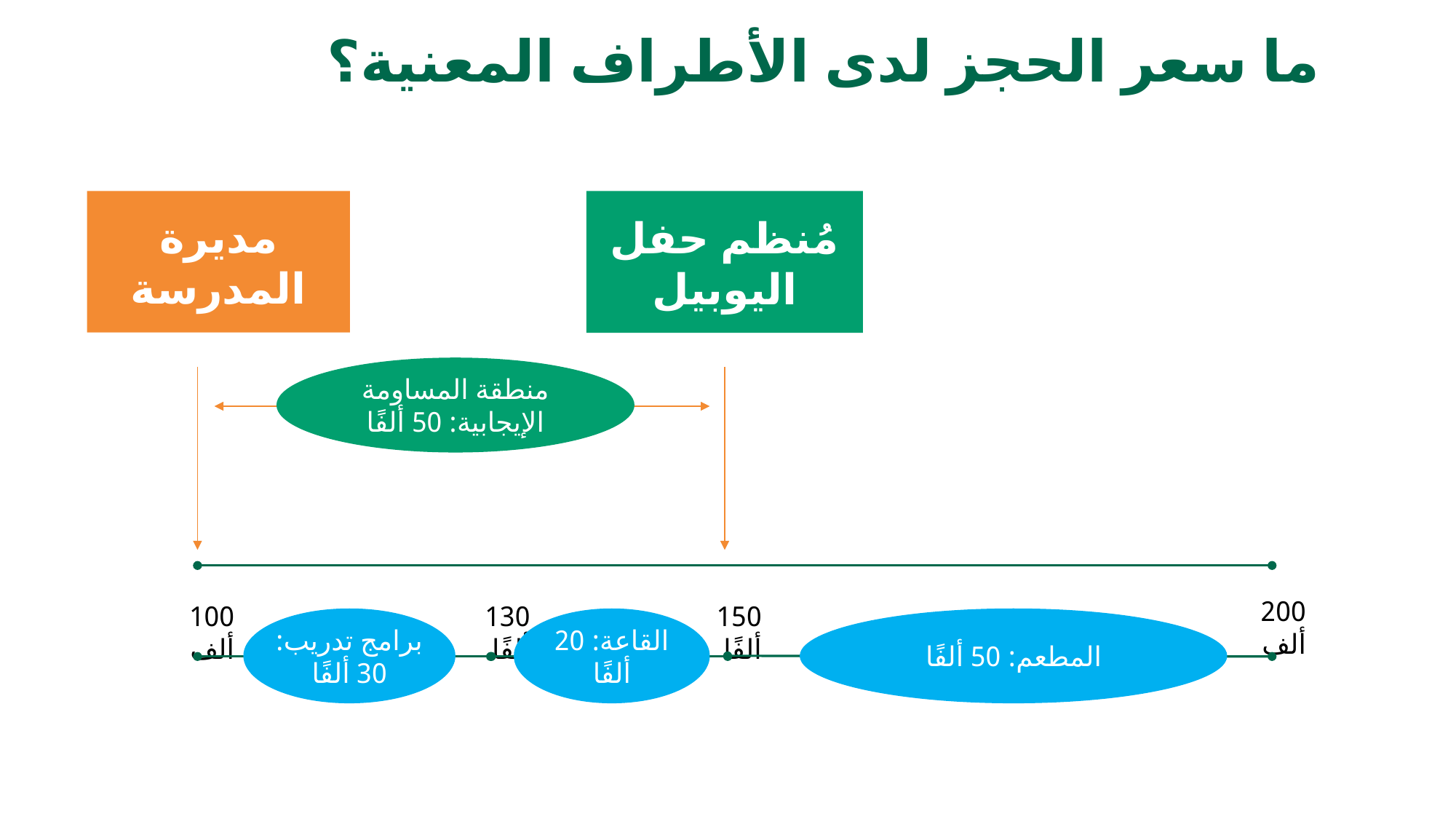

# ما سعر الحجز لدى الأطراف المعنية؟
مديرة
المدرسة
مُنظم حفل اليوبيل
منطقة المساومة الإيجابية: 50 ألفًا
200 ألف
100 ألف
130 ألفًا
150 ألفًا
برامج تدريب: 30 ألفًا
القاعة: 20 ألفًا
المطعم: 50 ألفًا